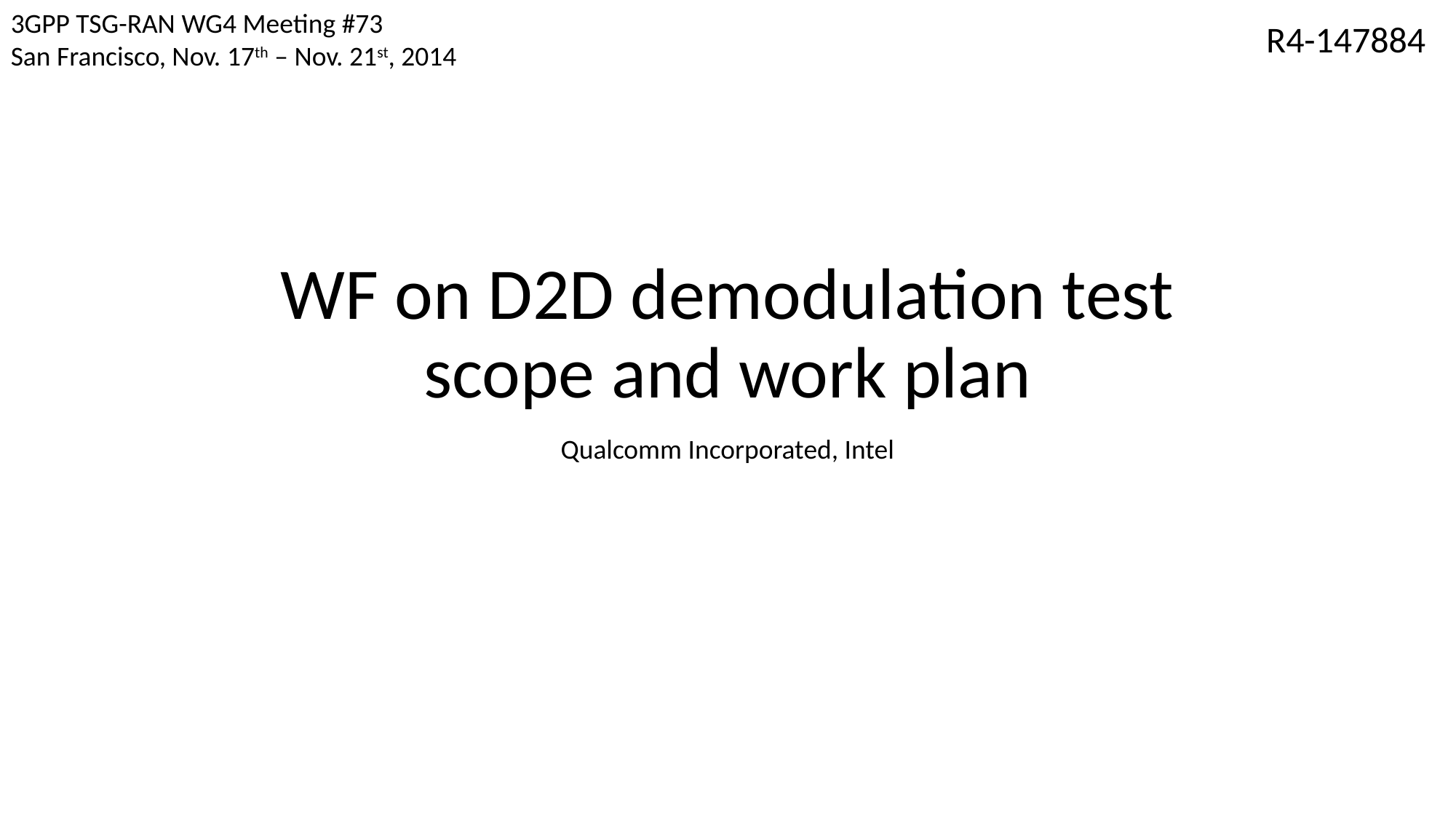

3GPP TSG-RAN WG4 Meeting #73
San Francisco, Nov. 17th – Nov. 21st, 2014
R4-147884
# WF on D2D demodulation test scope and work plan
Qualcomm Incorporated, Intel